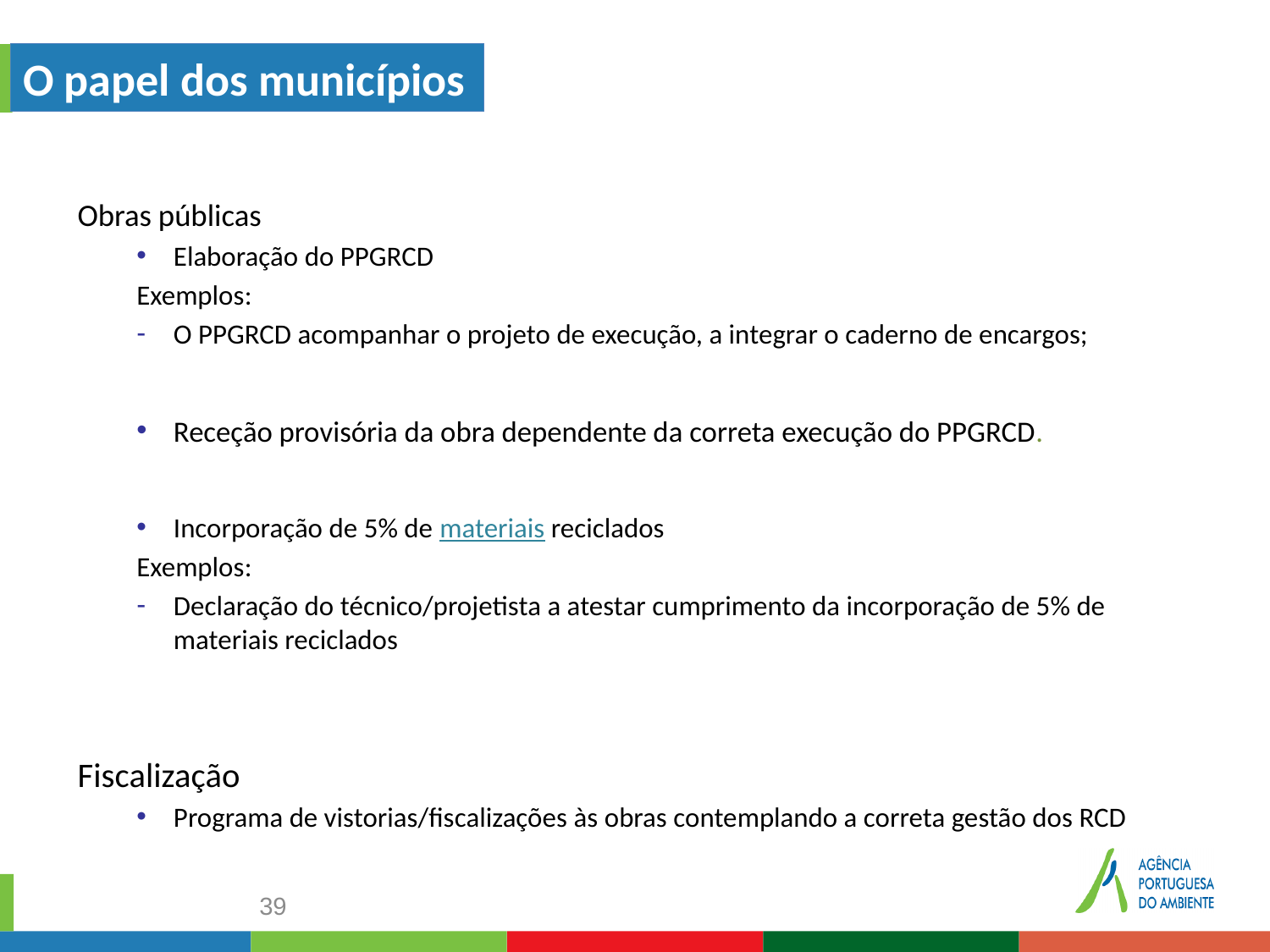

O papel dos municípios
Obras públicas
Elaboração do PPGRCD
Exemplos:
O PPGRCD acompanhar o projeto de execução, a integrar o caderno de encargos;

Receção provisória da obra dependente da correta execução do PPGRCD.

Incorporação de 5% de materiais reciclados
Exemplos:
Declaração do técnico/projetista a atestar cumprimento da incorporação de 5% de materiais reciclados

Fiscalização
Programa de vistorias/fiscalizações às obras contemplando a correta gestão dos RCD
39